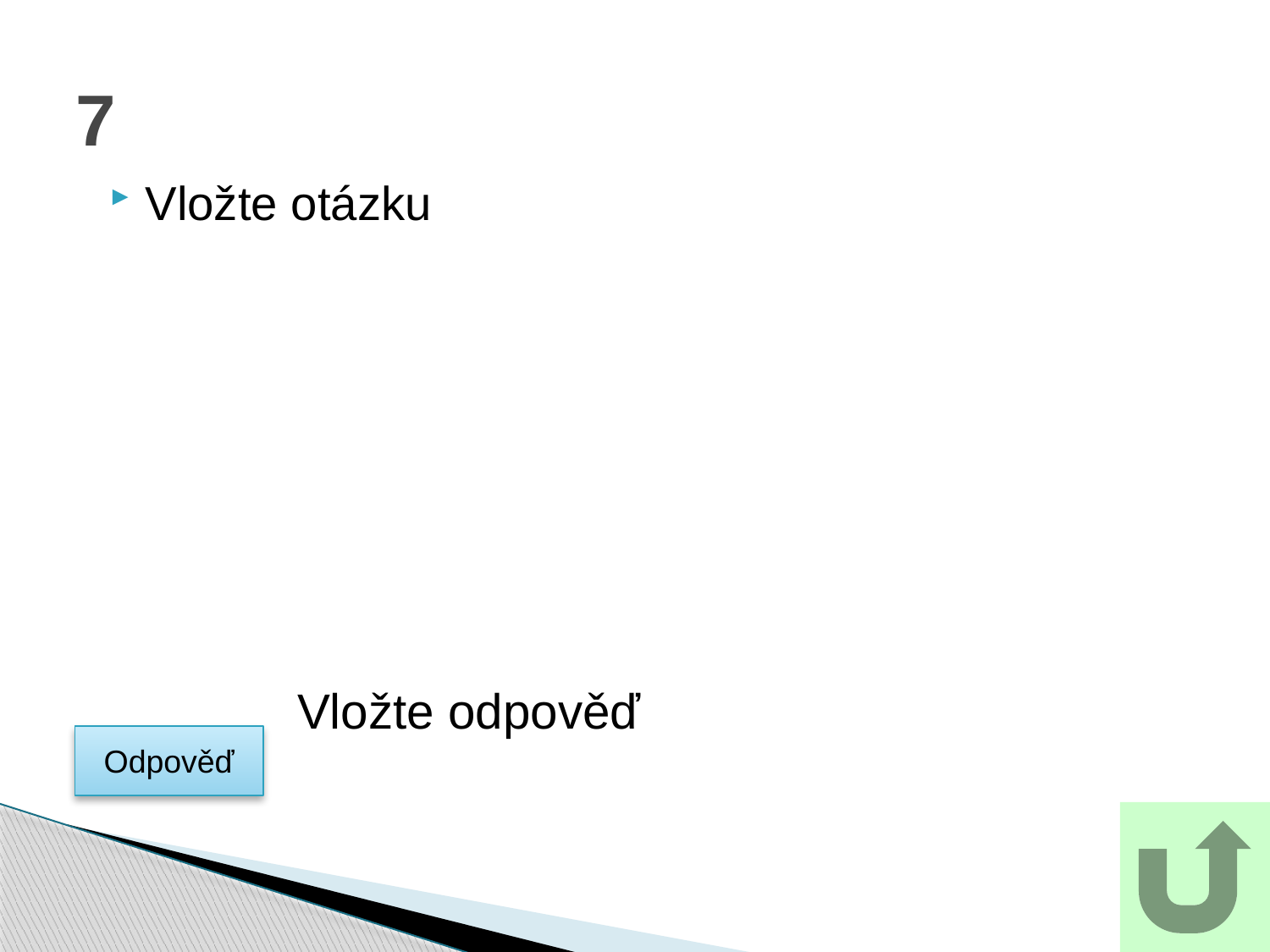

# 7
Vložte otázku

Vložte odpověď
Odpověď